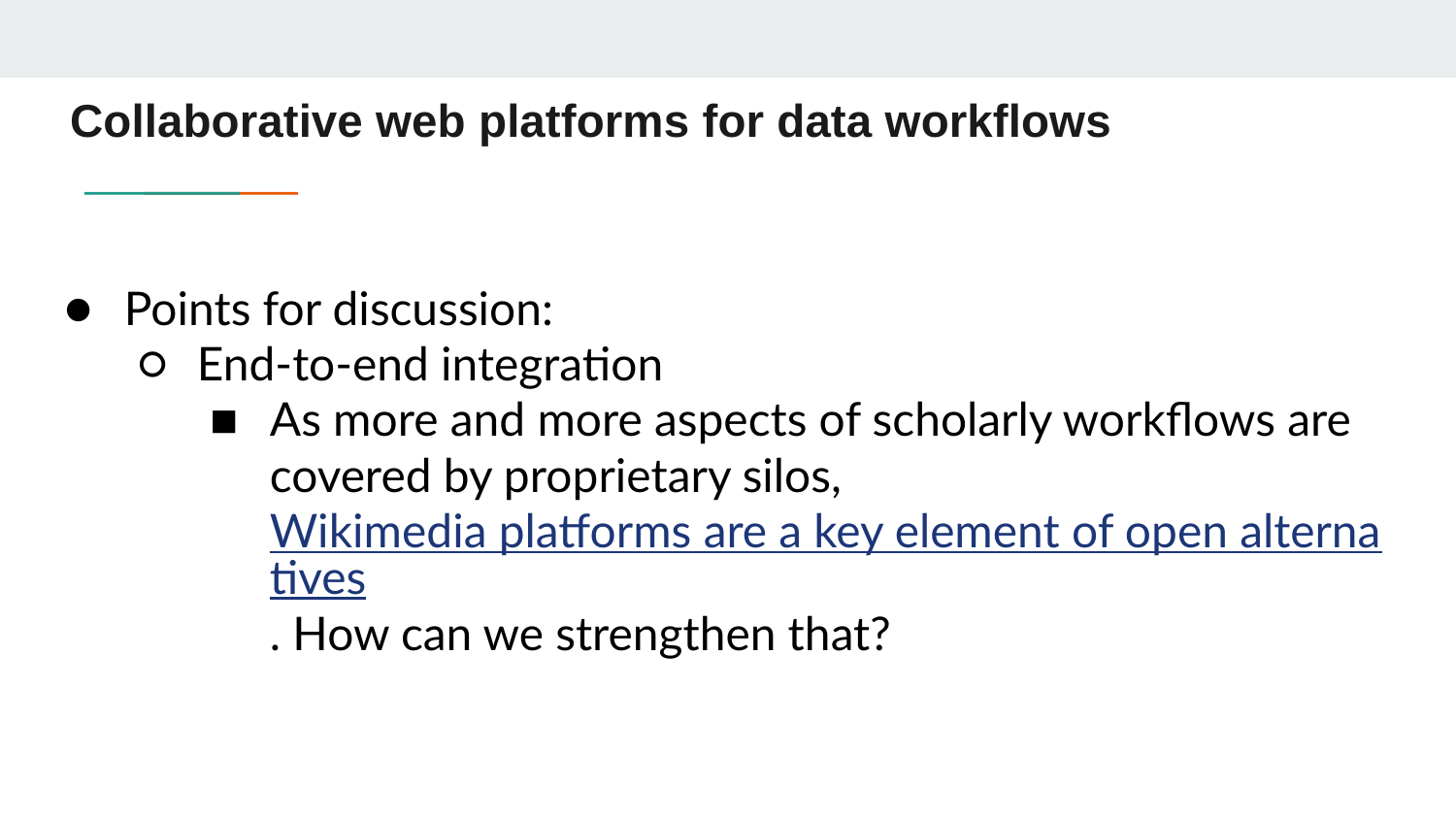

# Collaborative web platforms for data workflows
Points for discussion:
End-to-end integration
As more and more aspects of scholarly workflows are covered by proprietary silos, Wikimedia platforms are a key element of open alternatives. How can we strengthen that?